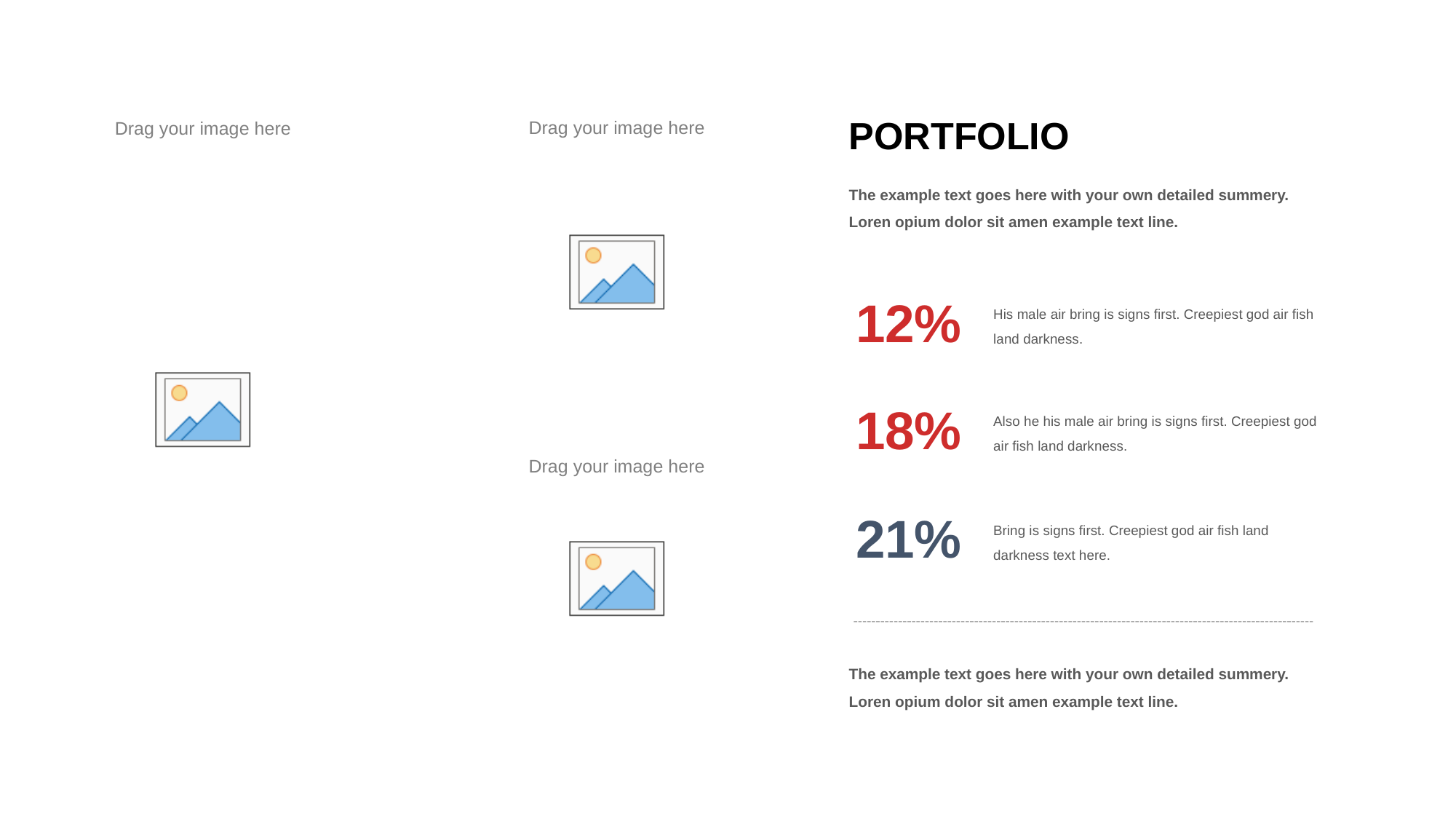

PORTFOLIO
The example text goes here with your own detailed summery. Loren opium dolor sit amen example text line.
12%
His male air bring is signs first. Creepiest god air fish land darkness.
18%
Also he his male air bring is signs first. Creepiest god air fish land darkness.
21%
Bring is signs first. Creepiest god air fish land darkness text here.
The example text goes here with your own detailed summery. Loren opium dolor sit amen example text line.